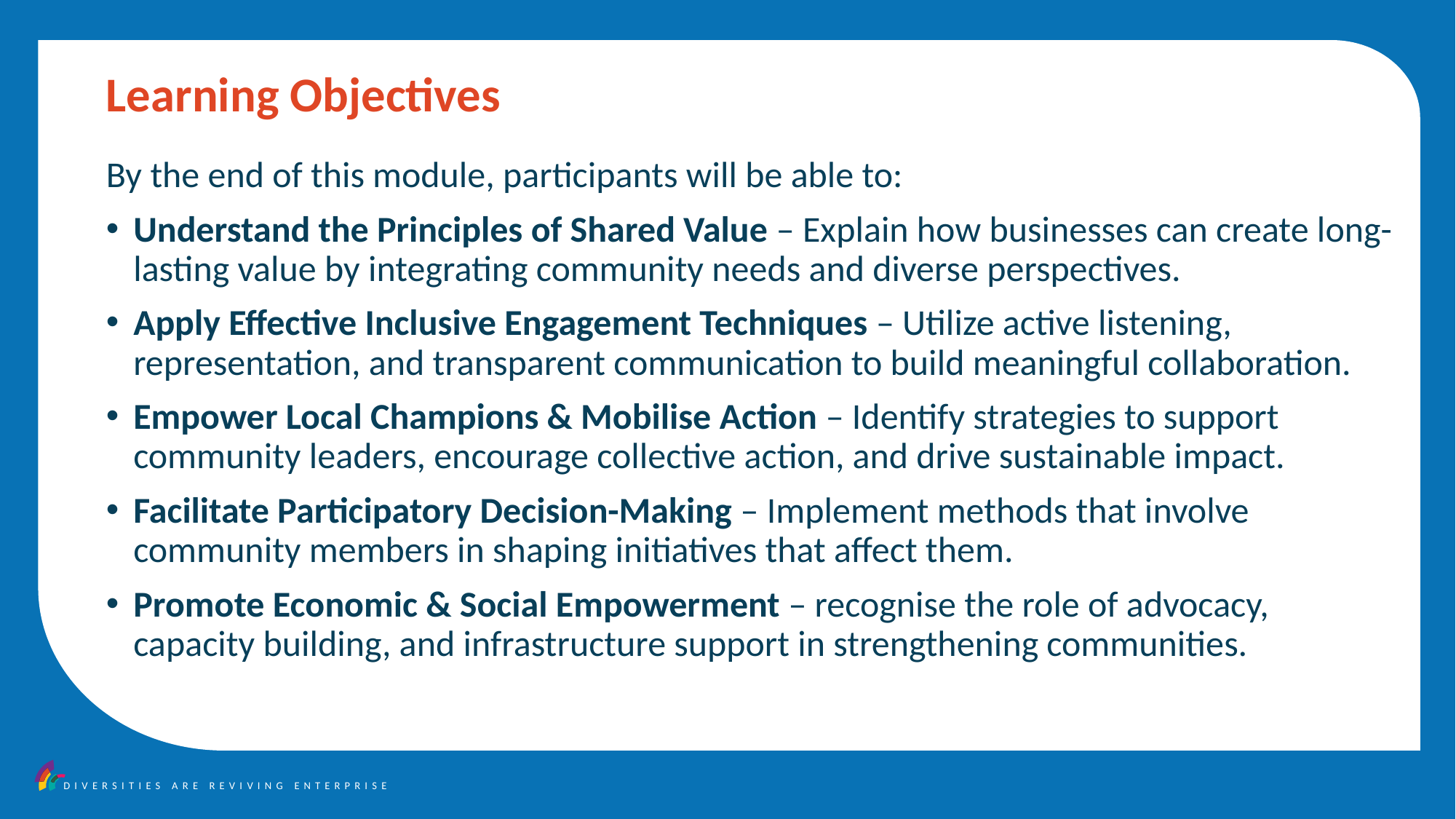

Learning Objectives
By the end of this module, participants will be able to:
Understand the Principles of Shared Value – Explain how businesses can create long-lasting value by integrating community needs and diverse perspectives.
Apply Effective Inclusive Engagement Techniques – Utilize active listening, representation, and transparent communication to build meaningful collaboration.
Empower Local Champions & Mobilise Action – Identify strategies to support community leaders, encourage collective action, and drive sustainable impact.
Facilitate Participatory Decision-Making – Implement methods that involve community members in shaping initiatives that affect them.
Promote Economic & Social Empowerment – recognise the role of advocacy, capacity building, and infrastructure support in strengthening communities.